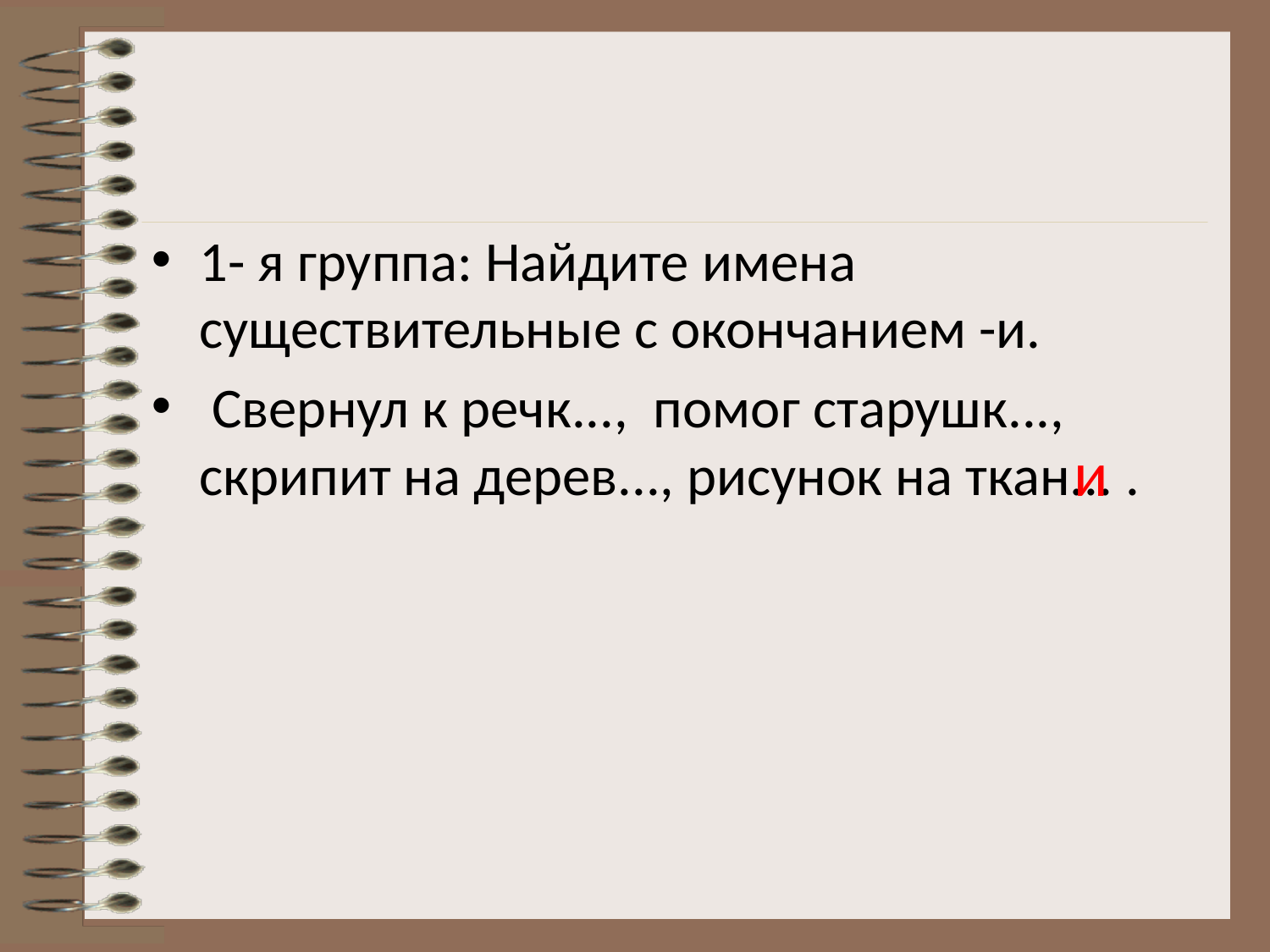

#
1- я группа: Найдите имена существительные с окончанием -и.
 Свернул к речк...,  помог старушк...,  скрипит на дерев..., рисунок на ткан... .

и